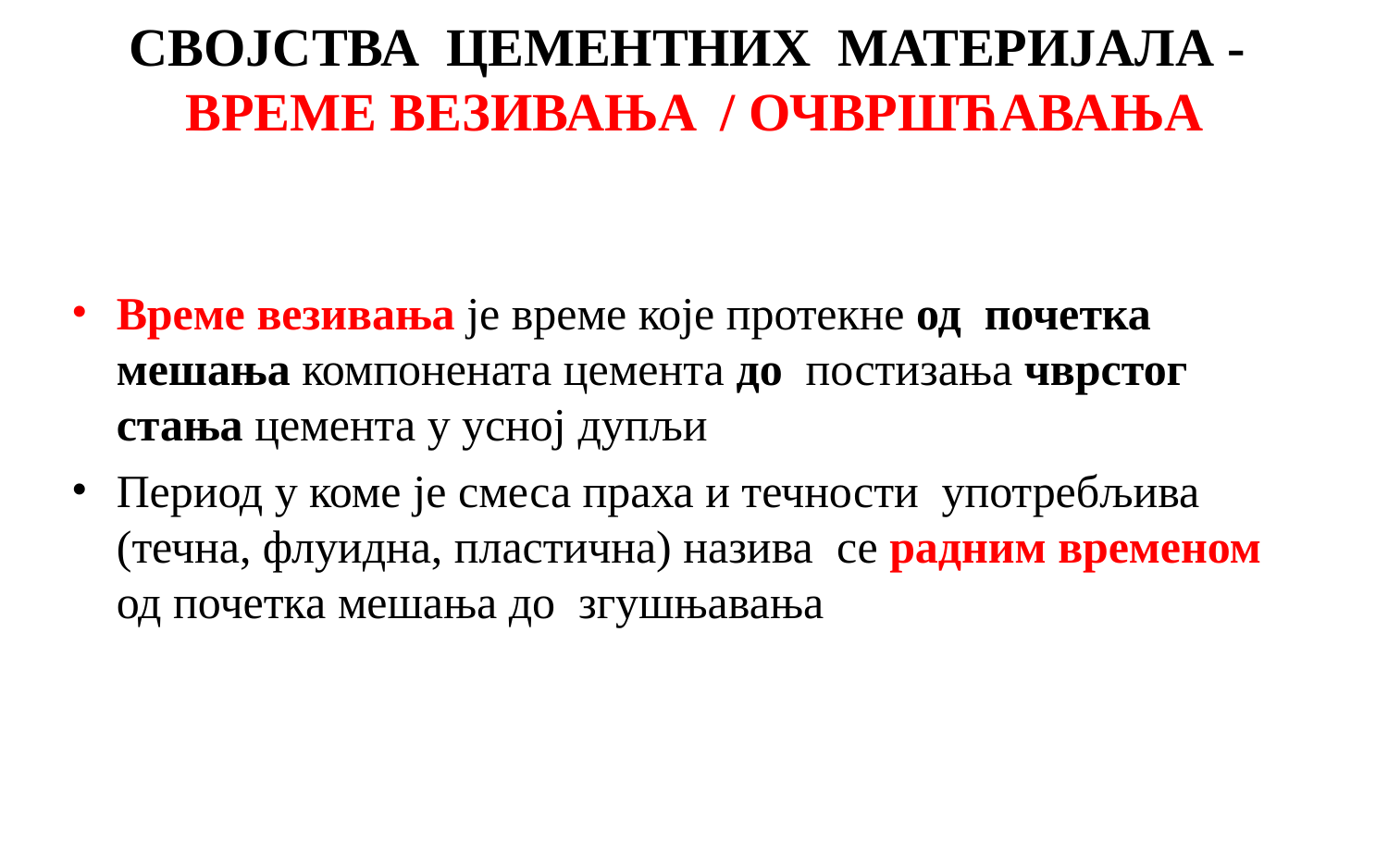

# СВОЈСТВА  ЦЕМЕНТНИХ  МАТЕРИЈАЛА - ВРЕМЕ ВЕЗИВАЊА  / ОЧВРШЋАВАЊА
Време везивања је време које протекне од  почетка мешања компонената цемента до  постизања чврстог стања цемента у усној дупљи
Период у коме је смеса праха и течности  употребљива (течна, флуидна, пластична) назива  се радним временом од почетка мешања до  згушњавања